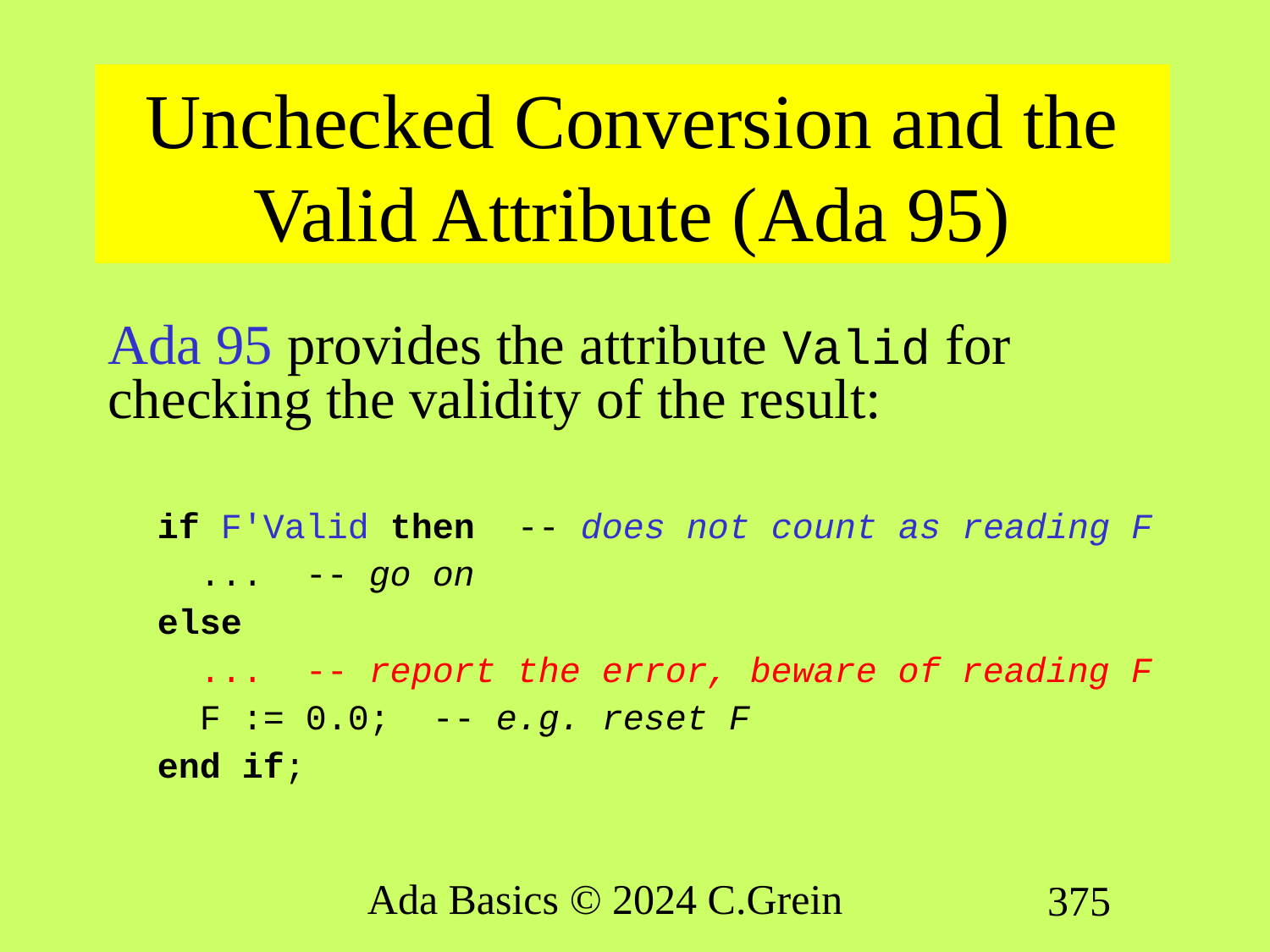

# Unchecked Conversion and the Valid Attribute (Ada 95)

Ada 95 provides the attribute Valid for checking the validity of the result:

if F'Valid then  -- does not count as reading F
  ...  -- go on
else
  ...  -- report the error, beware of reading F
  F := 0.0;  -- e.g. reset F
end if;
Ada Basics © 2024 C.Grein
375